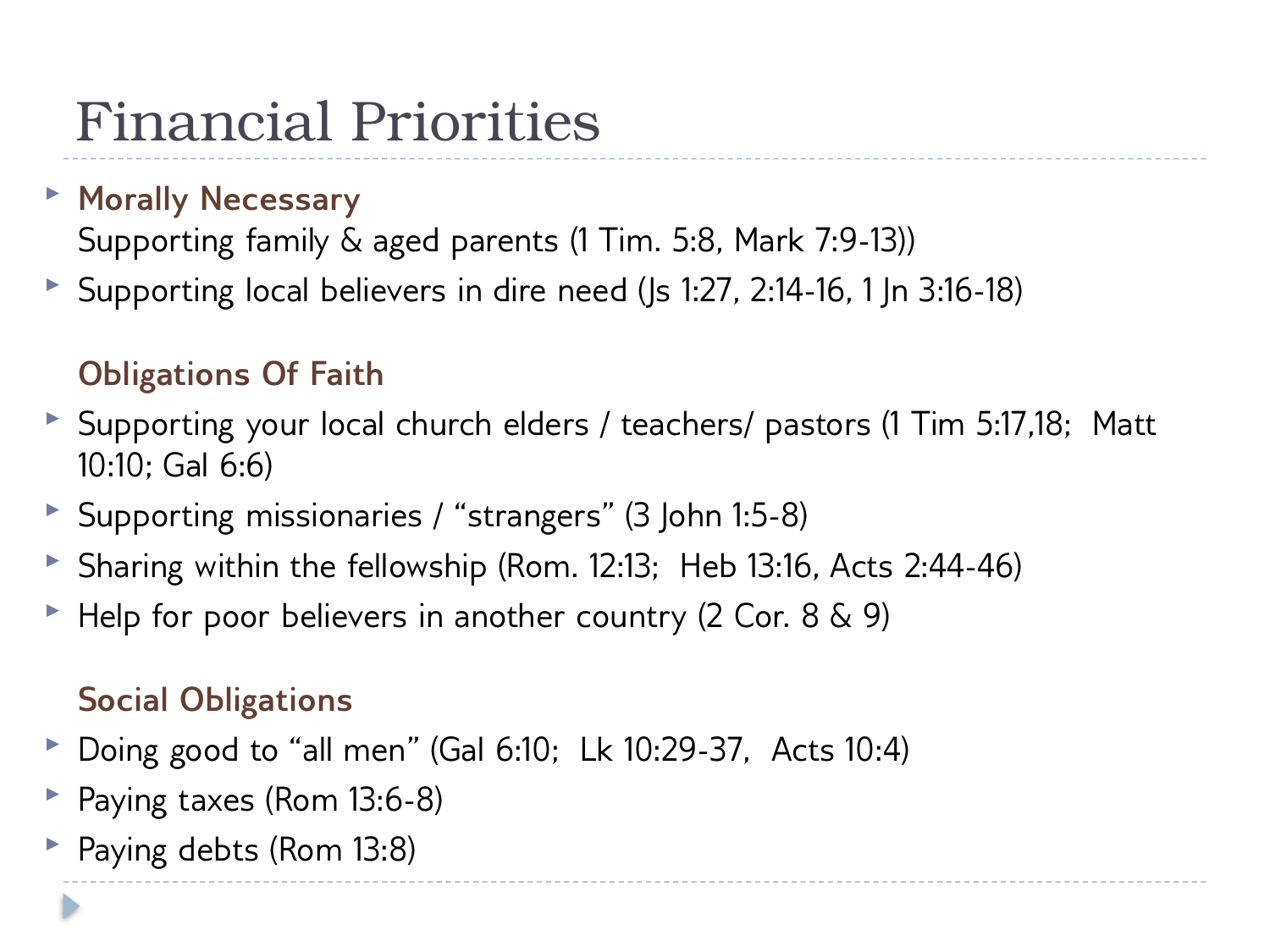

# Financial Priorities
Morally Necessary
Supporting family & aged parents (1 Tim. 5:8, Mark 7:9-13))
Supporting local believers in dire need (Js 1:27, 2:14-16, 1 Jn 3:16-18)
Obligations Of Faith
Supporting your local church elders / teachers/ pastors (1 Tim 5:17,18;  Matt 10:10; Gal 6:6)
Supporting missionaries / “strangers” (3 John 1:5-8)
Sharing within the fellowship (Rom. 12:13;  Heb 13:16, Acts 2:44-46)
Help for poor believers in another country (2 Cor. 8 & 9)
Social Obligations
Doing good to “all men” (Gal 6:10;  Lk 10:29-37,  Acts 10:4)
Paying taxes (Rom 13:6-8)
Paying debts (Rom 13:8)